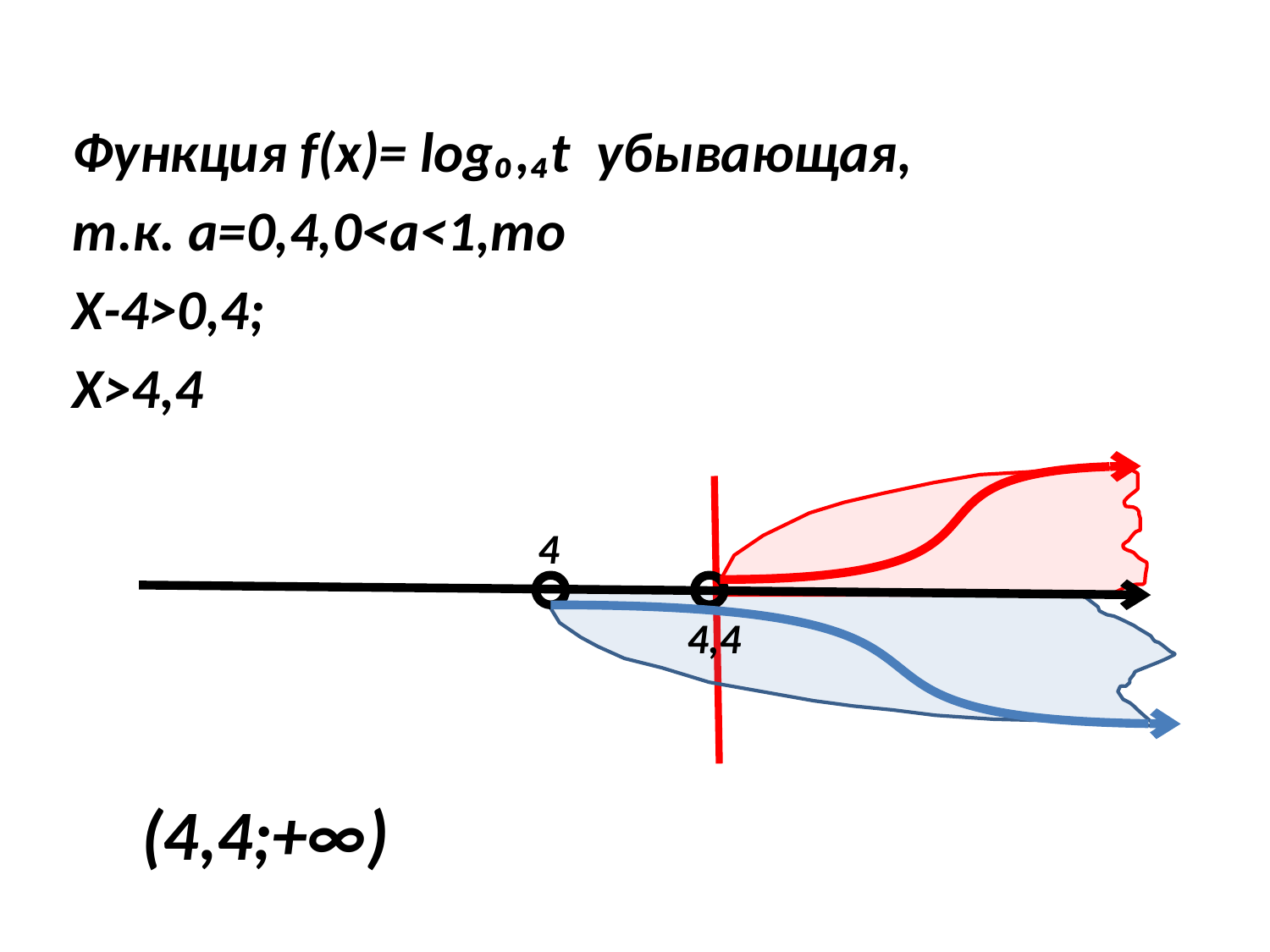

Функция f(x)= log₀,₄t  убывающая,
т.к. a=0,4,0<a<1,то
Х-4>0,4;
Х>4,4

 4

4,4
(4,4;+∞)